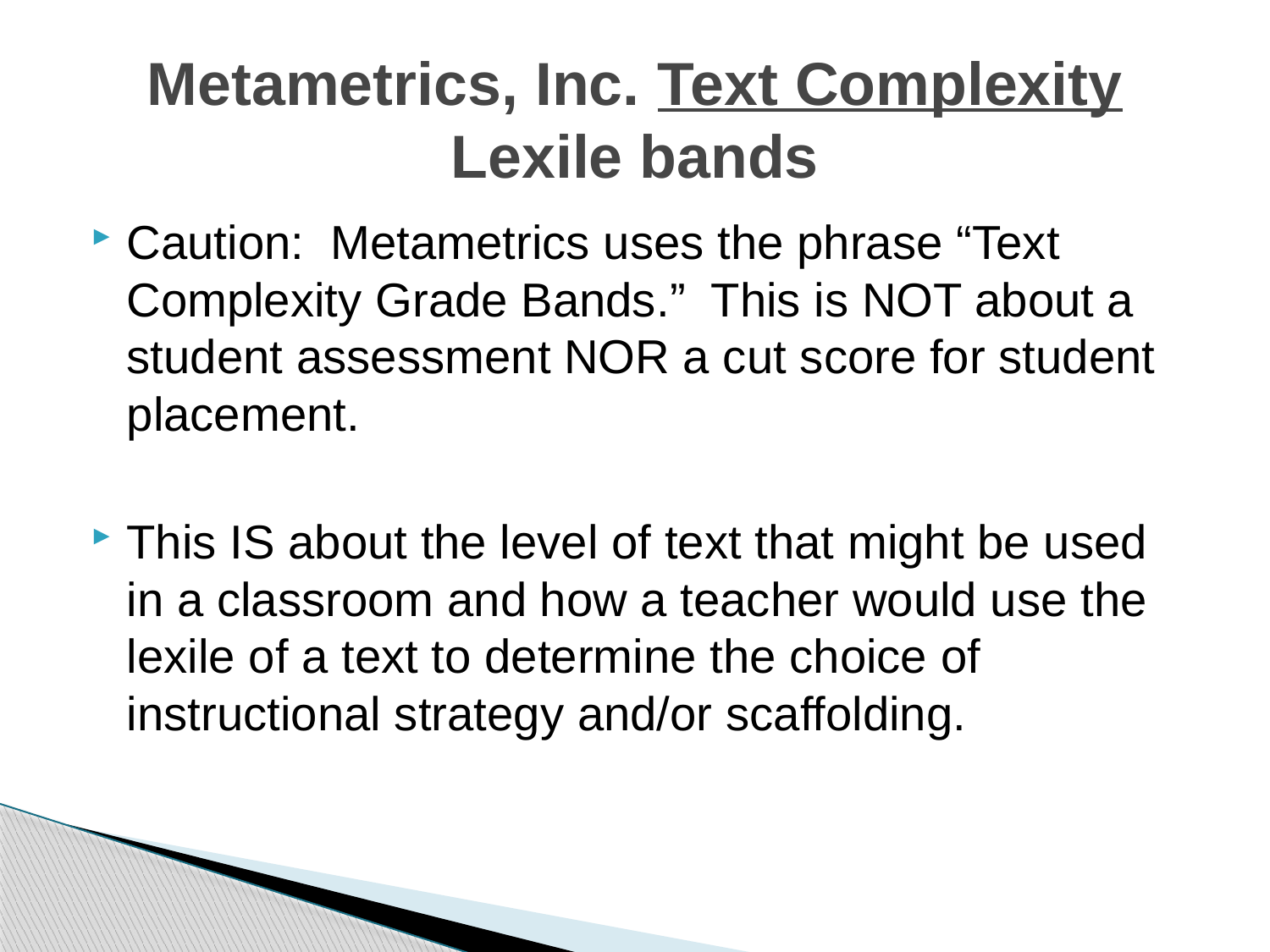

# Metametrics, Inc. Text Complexity Lexile bands
Caution:  Metametrics uses the phrase “Text Complexity Grade Bands.”  This is NOT about a student assessment NOR a cut score for student placement.

This IS about the level of text that might be used in a classroom and how a teacher would use the lexile of a text to determine the choice of instructional strategy and/or scaffolding.